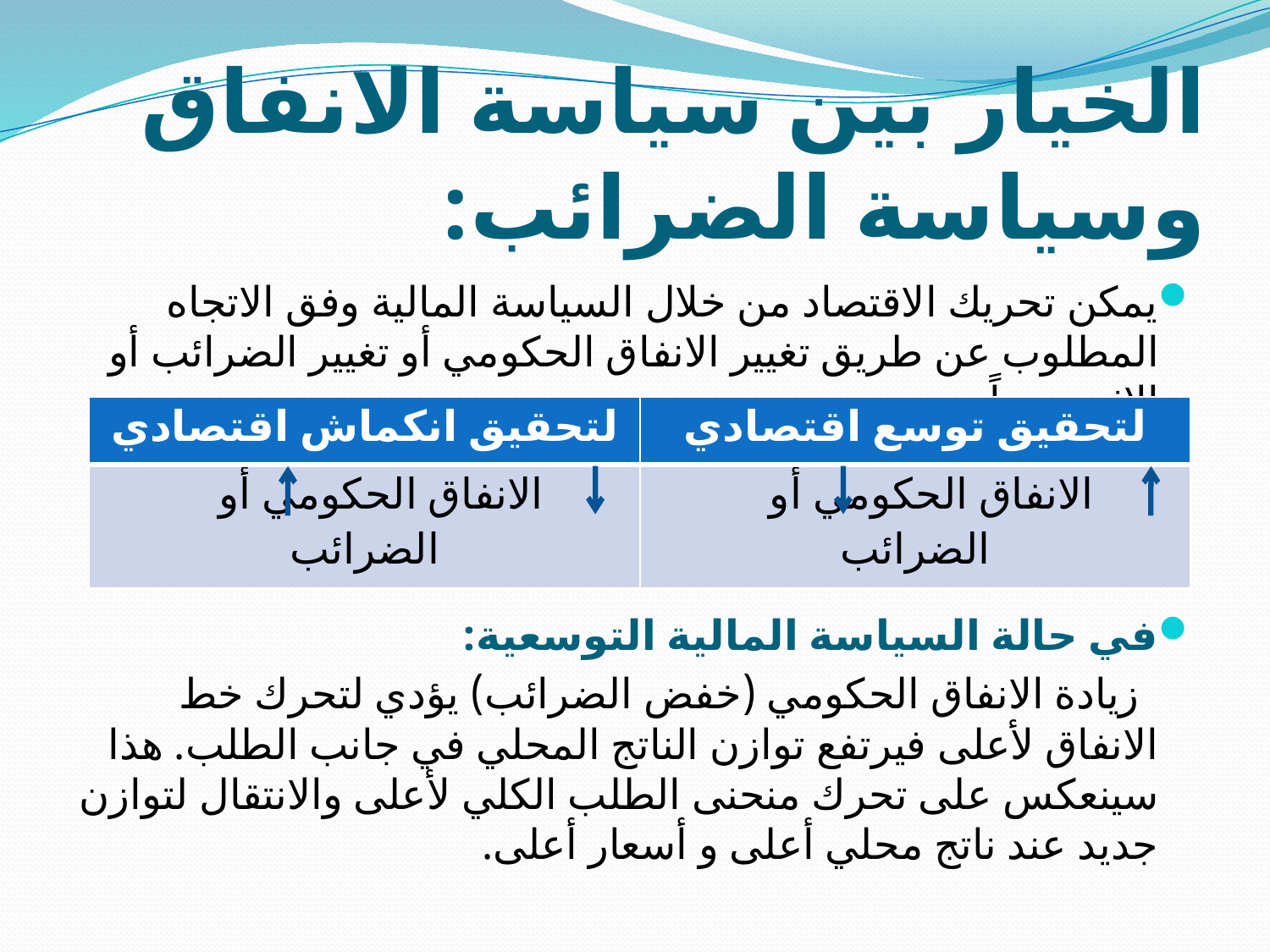

# الخيار بين سياسة الانفاق وسياسة الضرائب:
يمكن تحريك الاقتصاد من خلال السياسة المالية وفق الاتجاه المطلوب عن طريق تغيير الانفاق الحكومي أو تغيير الضرائب أو الاثنين معاً.

في حالة السياسة المالية التوسعية:
     زيادة الانفاق الحكومي (خفض الضرائب) يؤدي لتحرك خط الانفاق لأعلى فيرتفع توازن الناتج المحلي في جانب الطلب. هذا سينعكس على تحرك منحنى الطلب الكلي لأعلى والانتقال لتوازن جديد عند ناتج محلي أعلى و أسعار أعلى.
| لتحقيق انكماش اقتصادي | لتحقيق توسع اقتصادي |
| --- | --- |
| الانفاق الحكومي أو الضرائب | الانفاق الحكومي أو الضرائب |